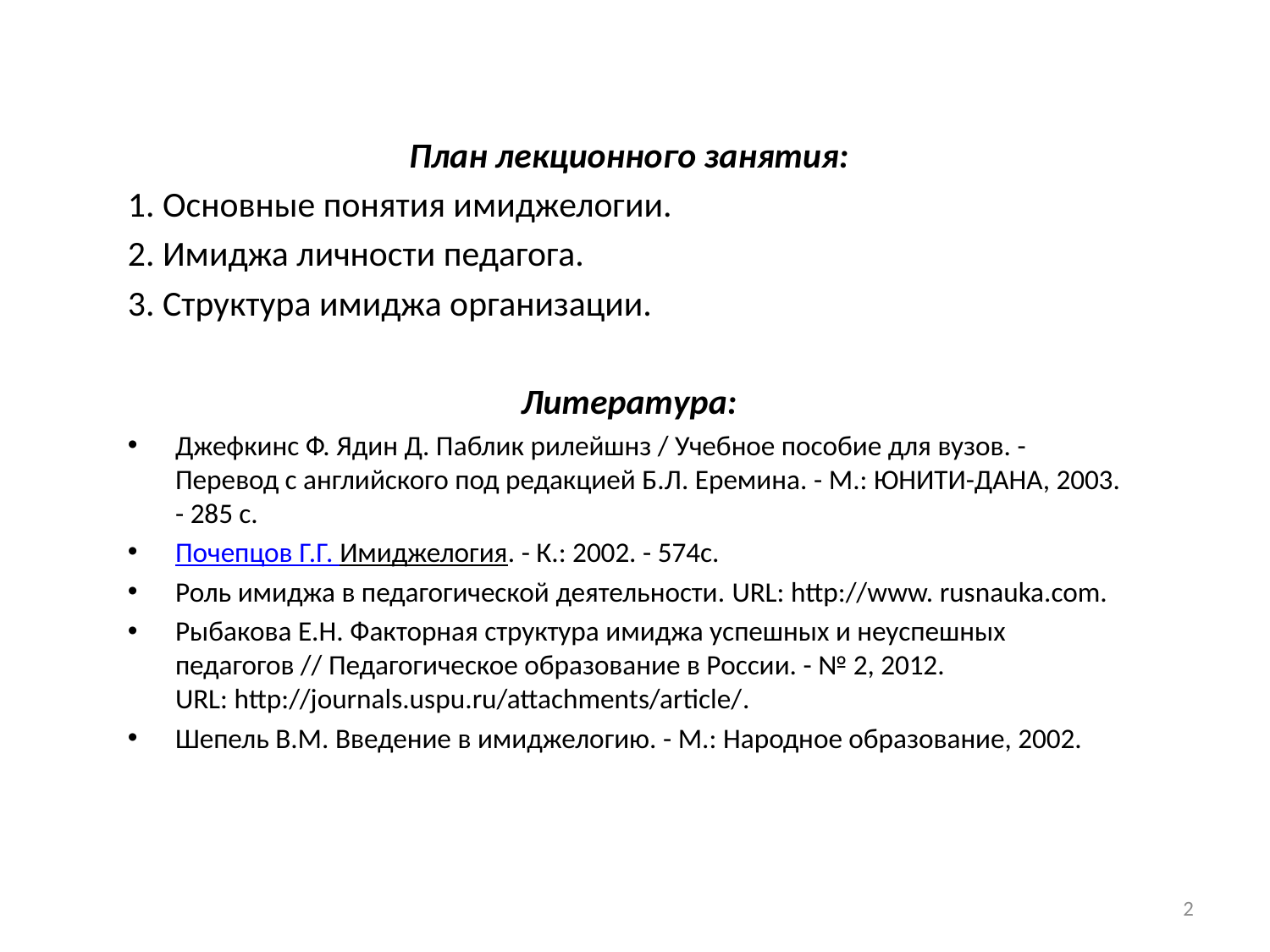

План лекционного занятия:
1. Основные понятия имиджелогии.
2. Имиджа личности педагога.
3. Структура имиджа организации.

Литература:
Джефкинс Ф. Ядин Д. Паблик рилейшнз / Учебное пособие для вузов. - Перевод с английского под редакцией Б.Л. Еремина. - М.: ЮНИТИ-ДАНА, 2003. - 285 с.
Почепцов Г.Г. Имиджелогия. - К.: 2002. - 574с.
Роль имиджа в педагогической деятельности. URL: http://www. rusnauka.com.
Рыбакова Е.Н. Факторная структура имиджа успешных и неуспешных педагогов // Педагогическое образование в России. - № 2, 2012.
URL: http://journals.uspu.ru/attachments/article/.
Шепель В.М. Введение в имиджелогию. - М.: Народное образование, 2002.

2